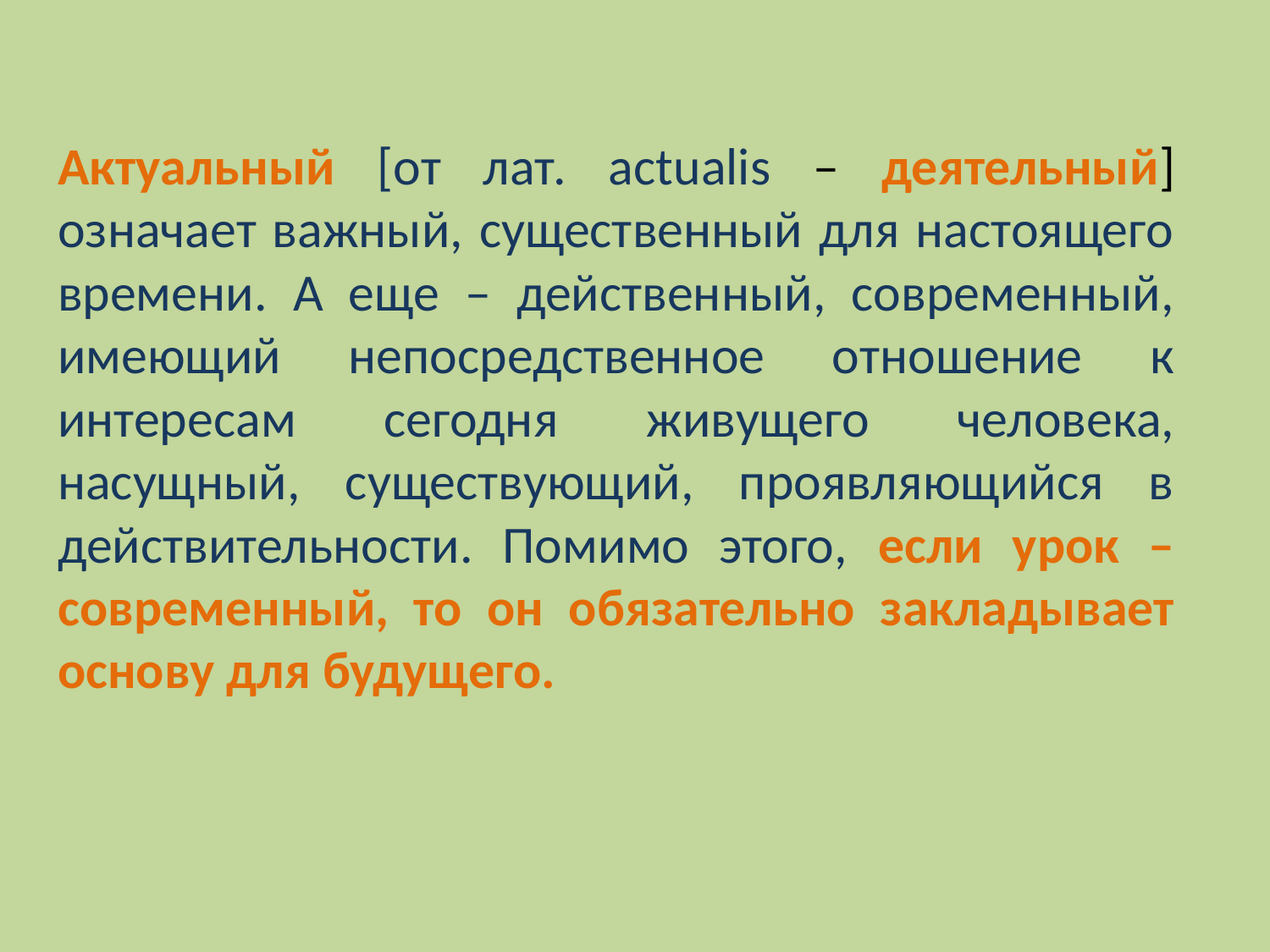

Актуальный [от лат. actualis – деятельный] означает важный, существенный для настоящего времени. А еще – действенный, современный, имеющий непосредственное отношение к интересам сегодня живущего человека, насущный, существующий, проявляющийся в действительности. Помимо этого, если урок – современный, то он обязательно закладывает основу для будущего.